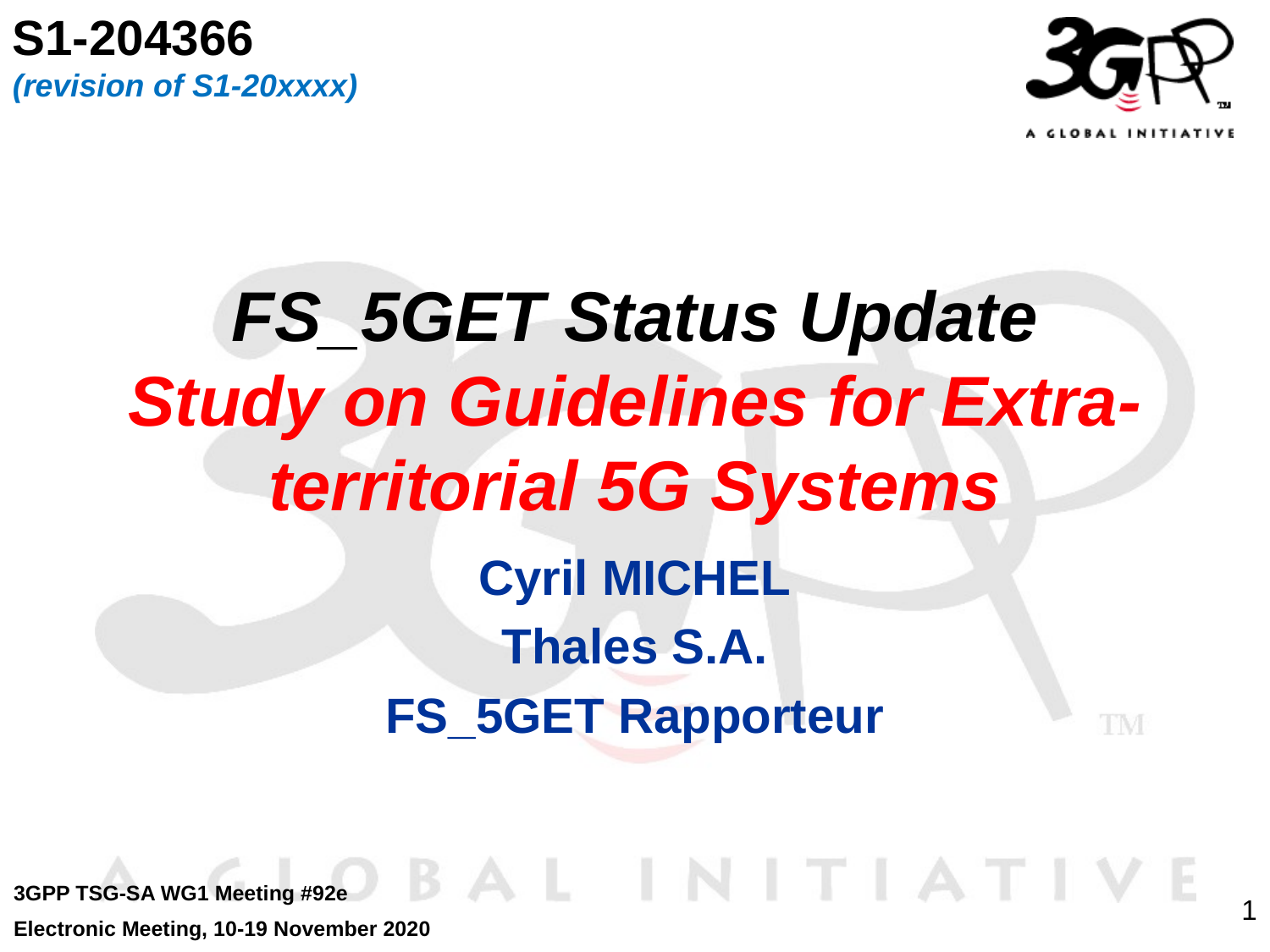

S1-204366
(revision of S1-20xxxx)
# FS_5GET Status Update Study on Guidelines for Extra-territorial 5G Systems
Cyril MICHEL
Thales S.A.
FS_5GET Rapporteur
3GPP TSG-SA WG1 Meeting #92e
Electronic Meeting, 10-19 November 2020
1